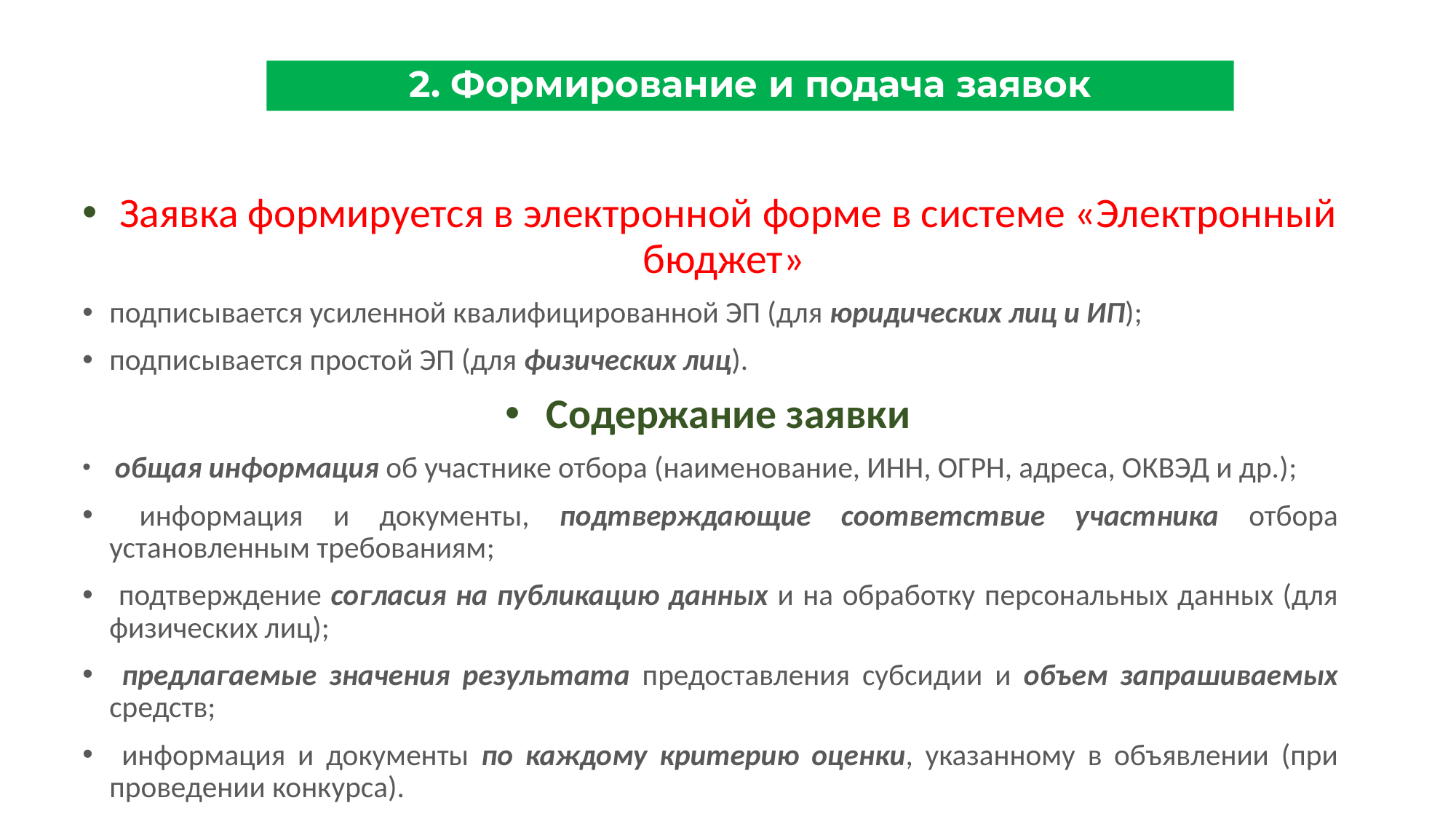

II. Формирование и подача заявок
2. Формирование и подача заявок
 Заявка формируется в электронной форме в системе «Электронный бюджет»
подписывается усиленной квалифицированной ЭП (для юридических лиц и ИП);
подписывается простой ЭП (для физических лиц).
 Содержание заявки
 общая информация об участнике отбора (наименование, ИНН, ОГРН, адреса, ОКВЭД и др.);
 информация и документы, подтверждающие соответствие участника отбора установленным требованиям;
 подтверждение согласия на публикацию данных и на обработку персональных данных (для физических лиц);
 предлагаемые значения результата предоставления субсидии и объем запрашиваемых средств;
 информация и документы по каждому критерию оценки, указанному в объявлении (при проведении конкурса).